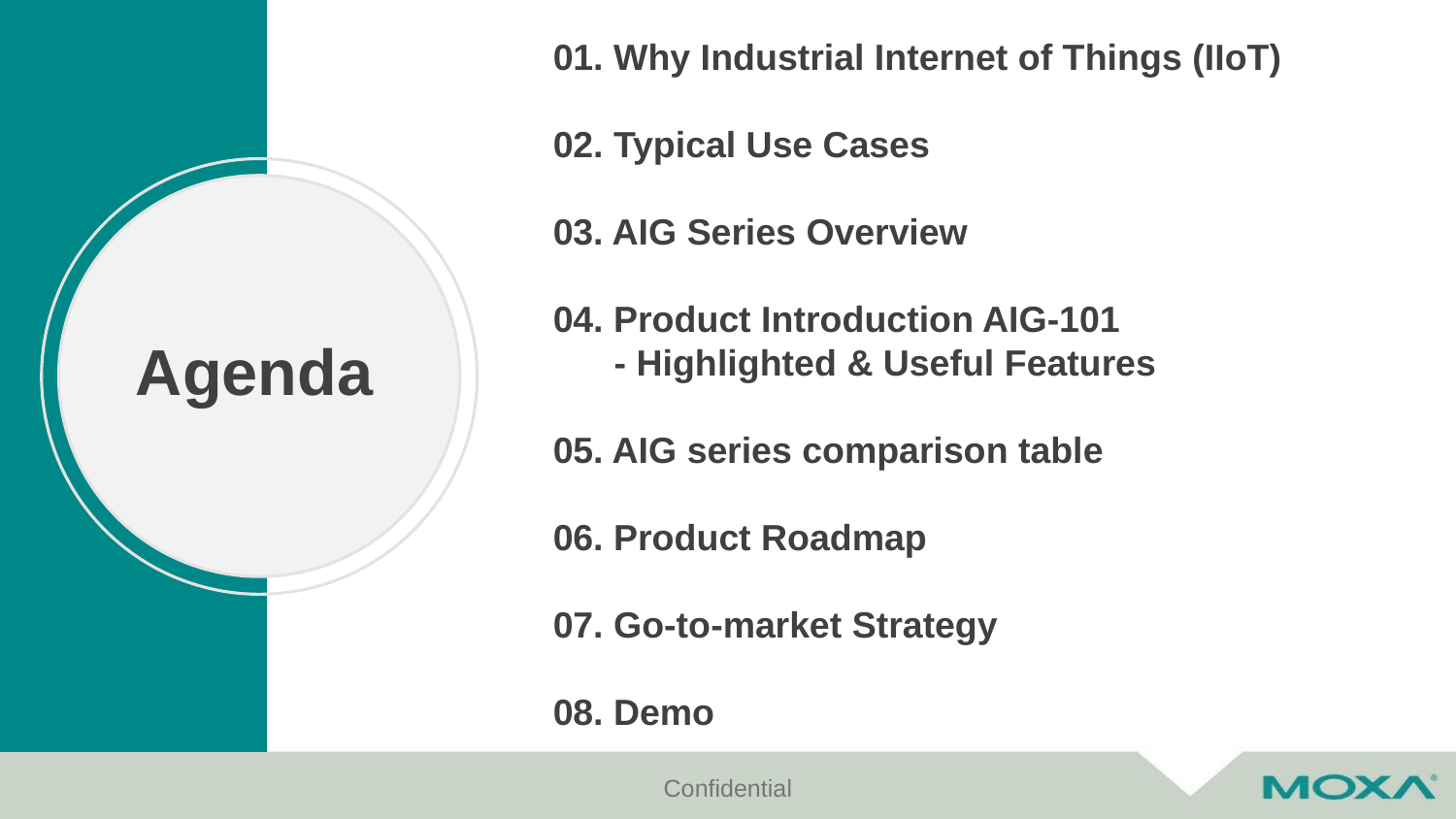

01. Why Industrial Internet of Things (IIoT)

02. Typical Use Cases

03. AIG Series Overview

04. Product Introduction AIG-101
      - Highlighted & Useful Features

05. AIG series comparison table

06. Product Roadmap

07. Go-to-market Strategy

08. Demo

Agenda